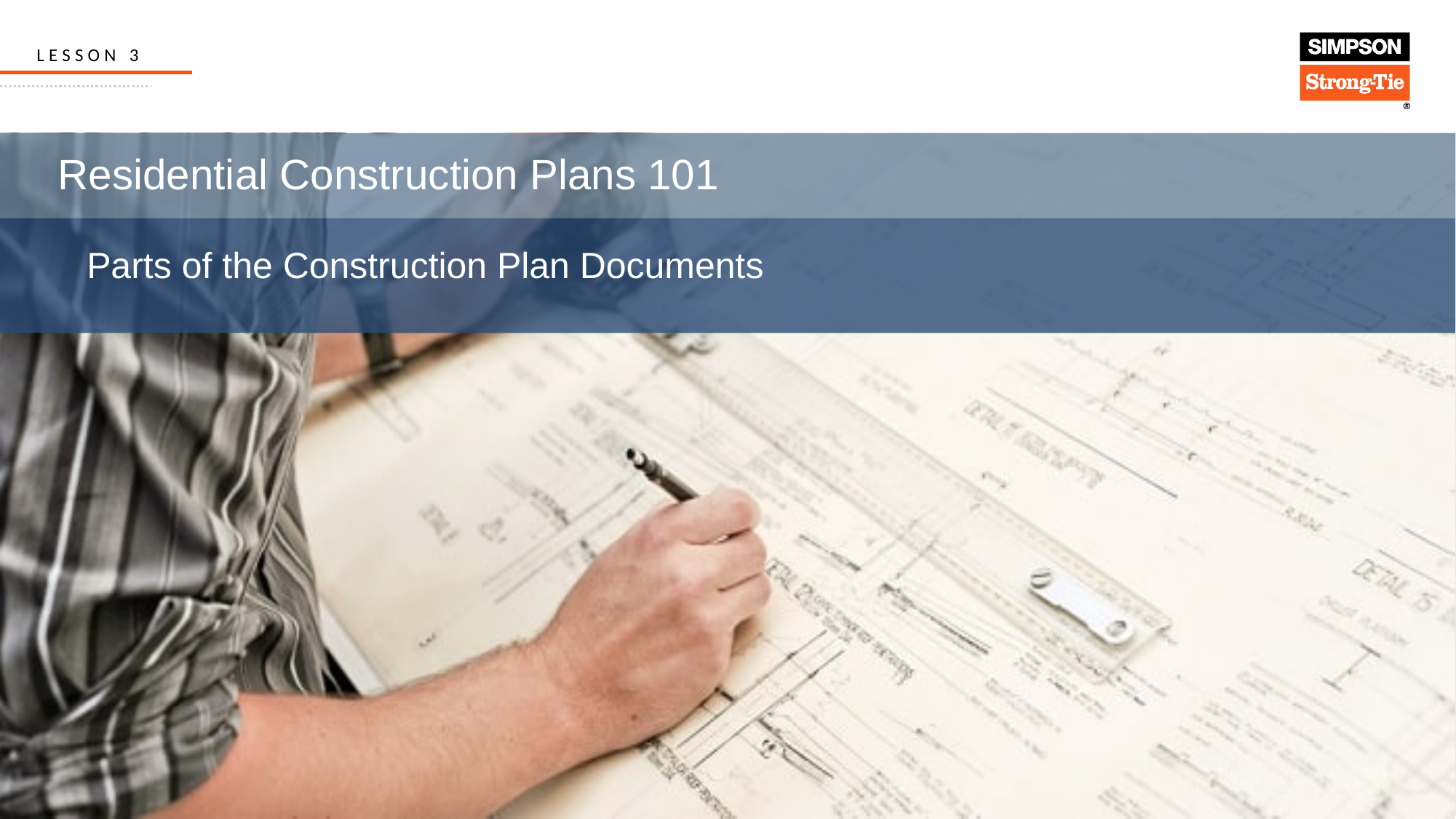

LESSON 3
    Residential Construction Plans 101

Parts of the Construction Plan Documents